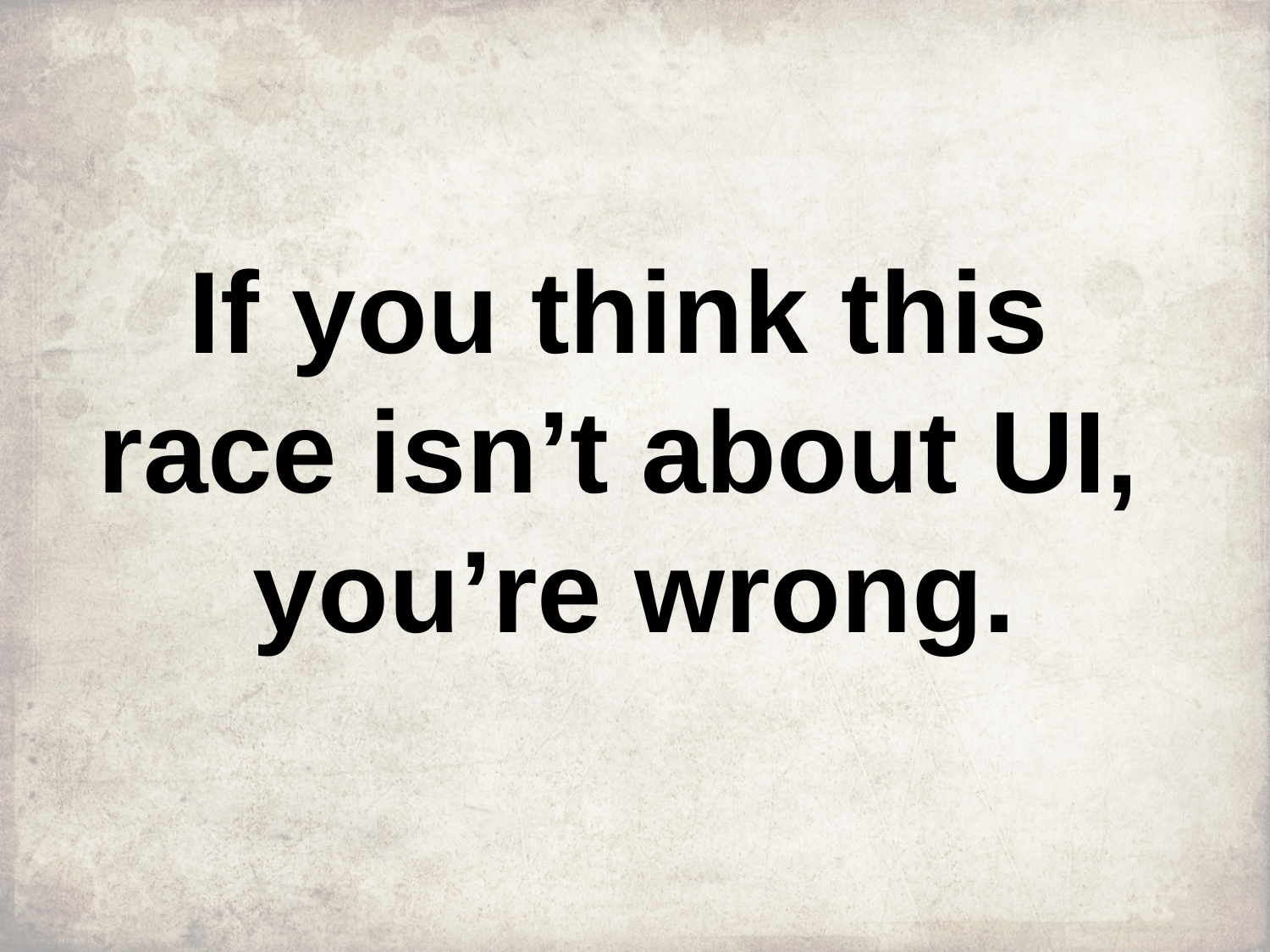

If you think this
race isn’t about UI,
you’re wrong.